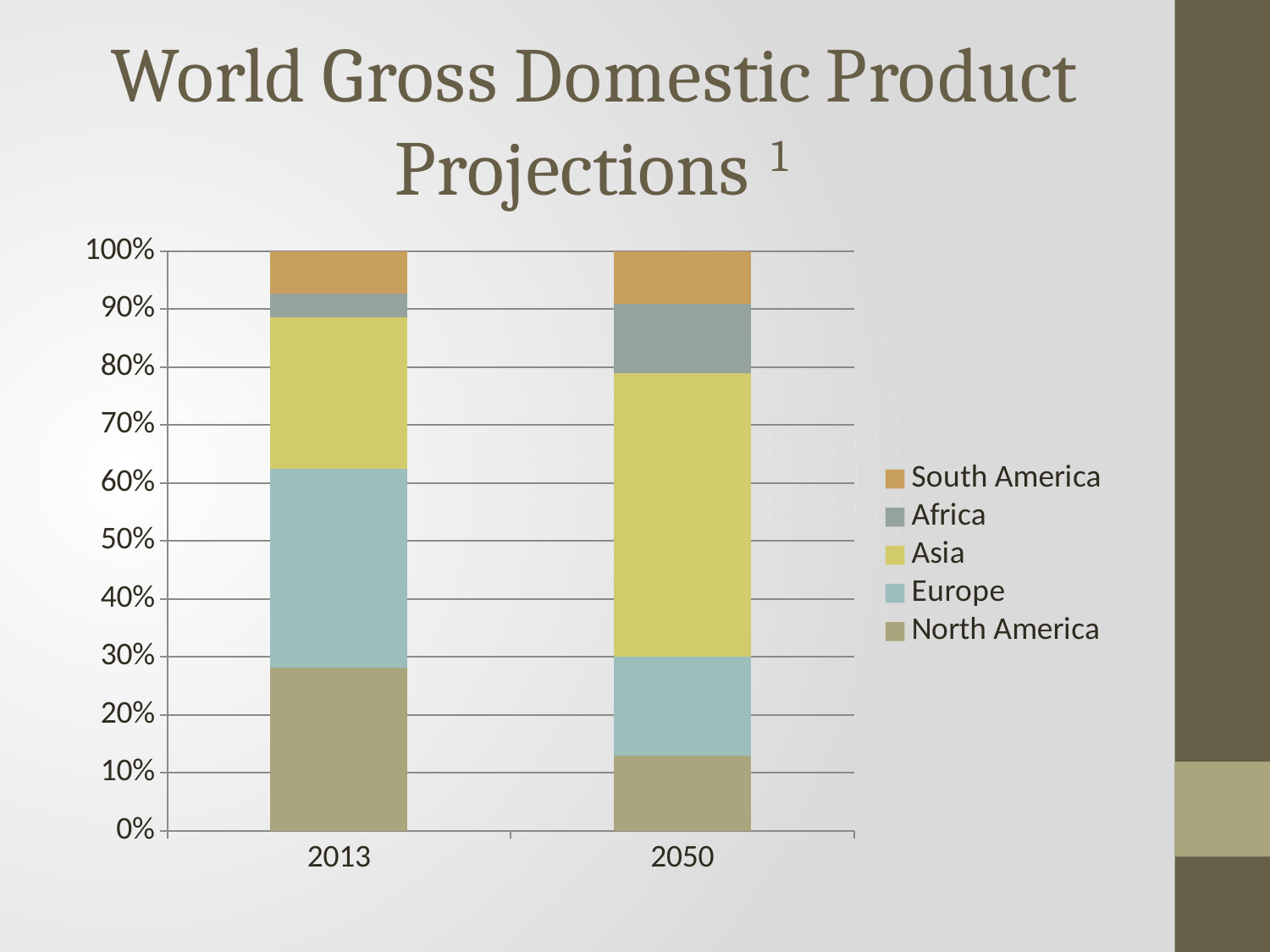

# World Gross Domestic Product Projections 1

### Chart

| Category | North America | Europe | Asia | Africa | South America |
|---|---|---|---|---|---|
| 2013 | 27.0 | 33.0 | 25.0 | 4.0 | 7.0 |
| 2050 | 13.0 | 17.0 | 49.0 | 12.0 | 9.0 |